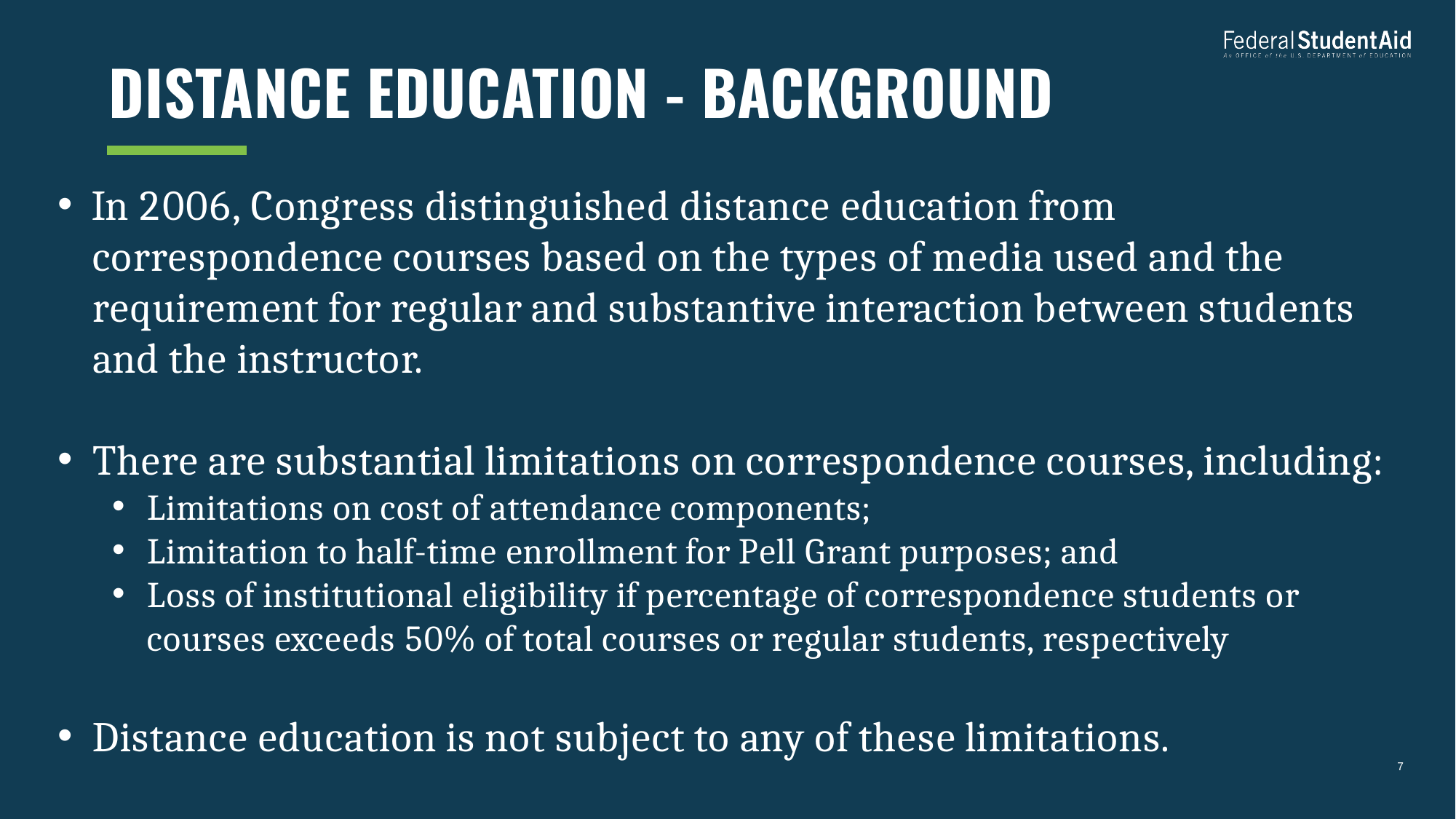

# Distance education - Background
In 2006, Congress distinguished distance education from correspondence courses based on the types of media used and the requirement for regular and substantive interaction between students and the instructor.

There are substantial limitations on correspondence courses, including:
Limitations on cost of attendance components;
Limitation to half-time enrollment for Pell Grant purposes; and
Loss of institutional eligibility if percentage of correspondence students or courses exceeds 50% of total courses or regular students, respectively

Distance education is not subject to any of these limitations.

7